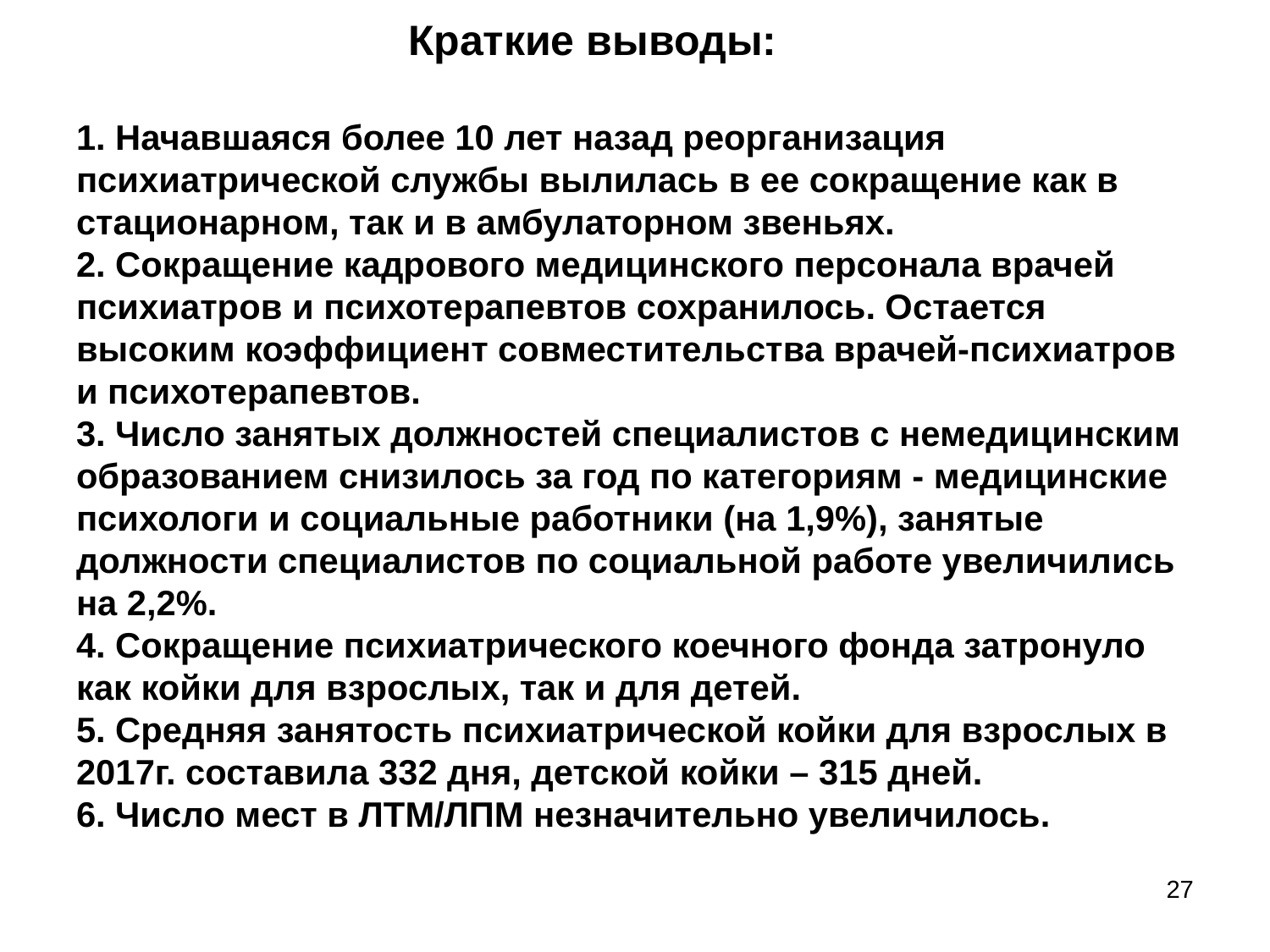

# Краткие выводы: 1. Начавшаяся более 10 лет назад реорганизация психиатрической службы вылилась в ее сокращение как в стационарном, так и в амбулаторном звеньях. 2. Сокращение кадрового медицинского персонала врачей психиатров и психотерапевтов сохранилось. Остается высоким коэффициент совместительства врачей-психиатров и психотерапевтов. 3. Число занятых должностей специалистов с немедицинским образованием снизилось за год по категориям - медицинские психологи и социальные работники (на 1,9%), занятые должности специалистов по социальной работе увеличились на 2,2%. 4. Сокращение психиатрического коечного фонда затронуло как койки для взрослых, так и для детей. 5. Средняя занятость психиатрической койки для взрослых в 2017г. составила 332 дня, детской койки – 315 дней. 6. Число мест в ЛТМ/ЛПМ незначительно увеличилось.
27